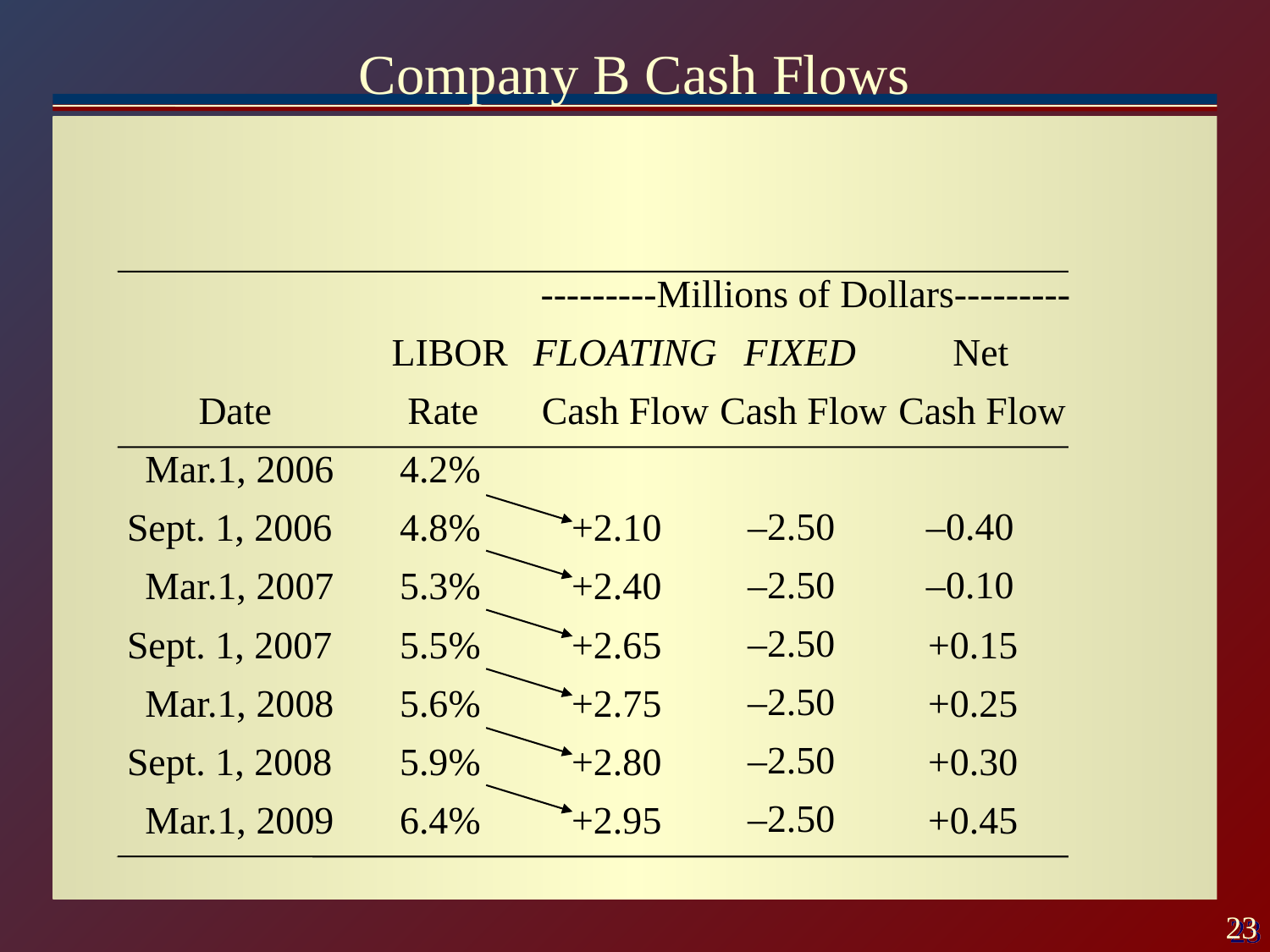

# Company B Cash Flows

---------Millions of Dollars---------

LIBOR
FLOATING
FIXED
Net
Date
Rate
Cash Flow
Cash Flow
Cash Flow
Mar.1, 2006
4.2%

–2.50
–0.40
Sept. 1, 2006
4.8%
+2.10

–2.50
–0.10
Mar.1, 2007
5.3%
+2.40

–2.50
Sept. 1, 2007
5.5%
+2.65
+0.15

–2.50
Mar.1, 2008
5.6%
+2.75
+0.25

–2.50
Sept. 1, 2008
5.9%
+2.80
+0.30

–2.50
Mar.1, 2009
6.4%
+2.95
+0.45